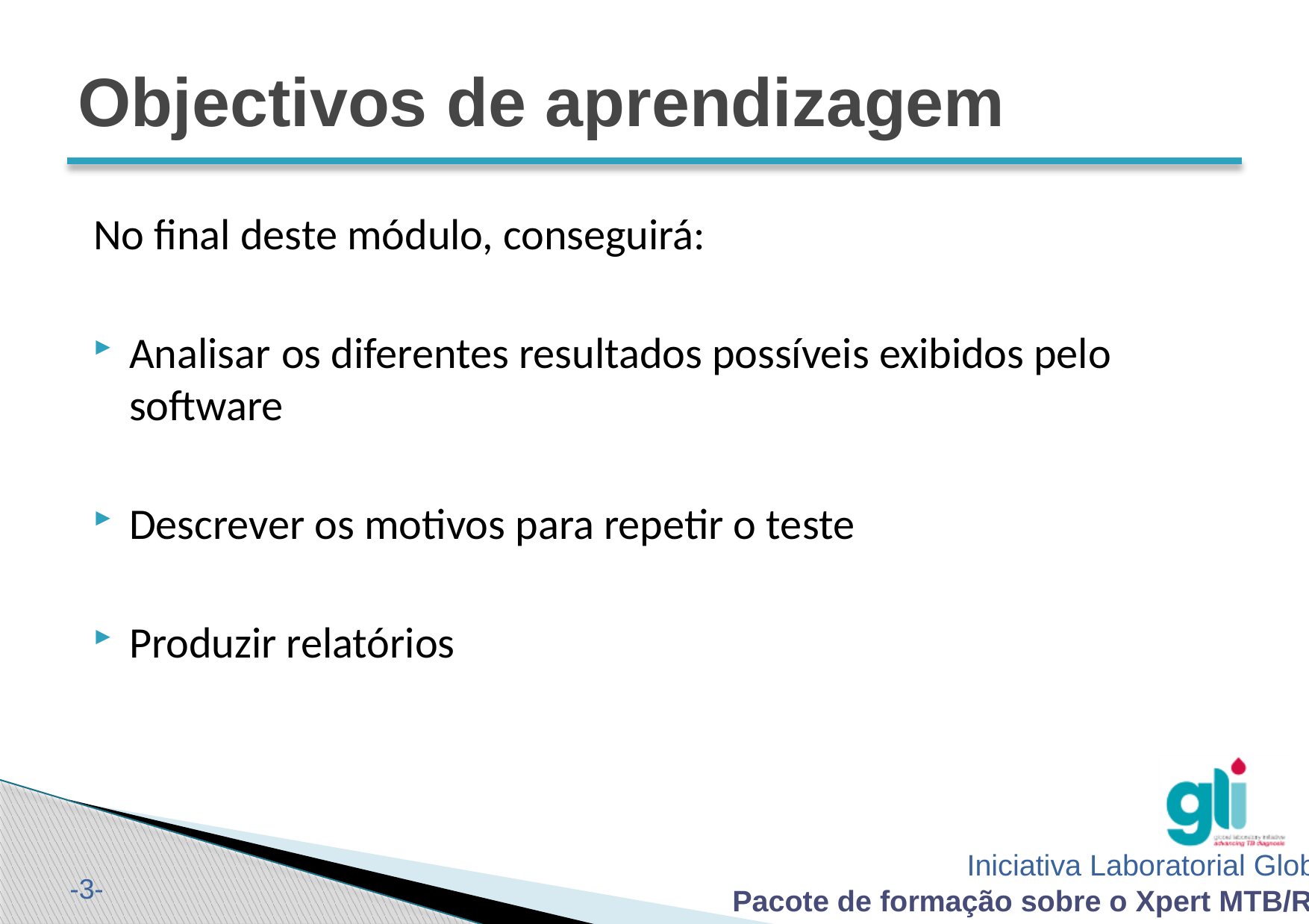

# Objectivos de aprendizagem
No final deste módulo, conseguirá:

Analisar os diferentes resultados possíveis exibidos pelo software

Descrever os motivos para repetir o teste

Produzir relatórios